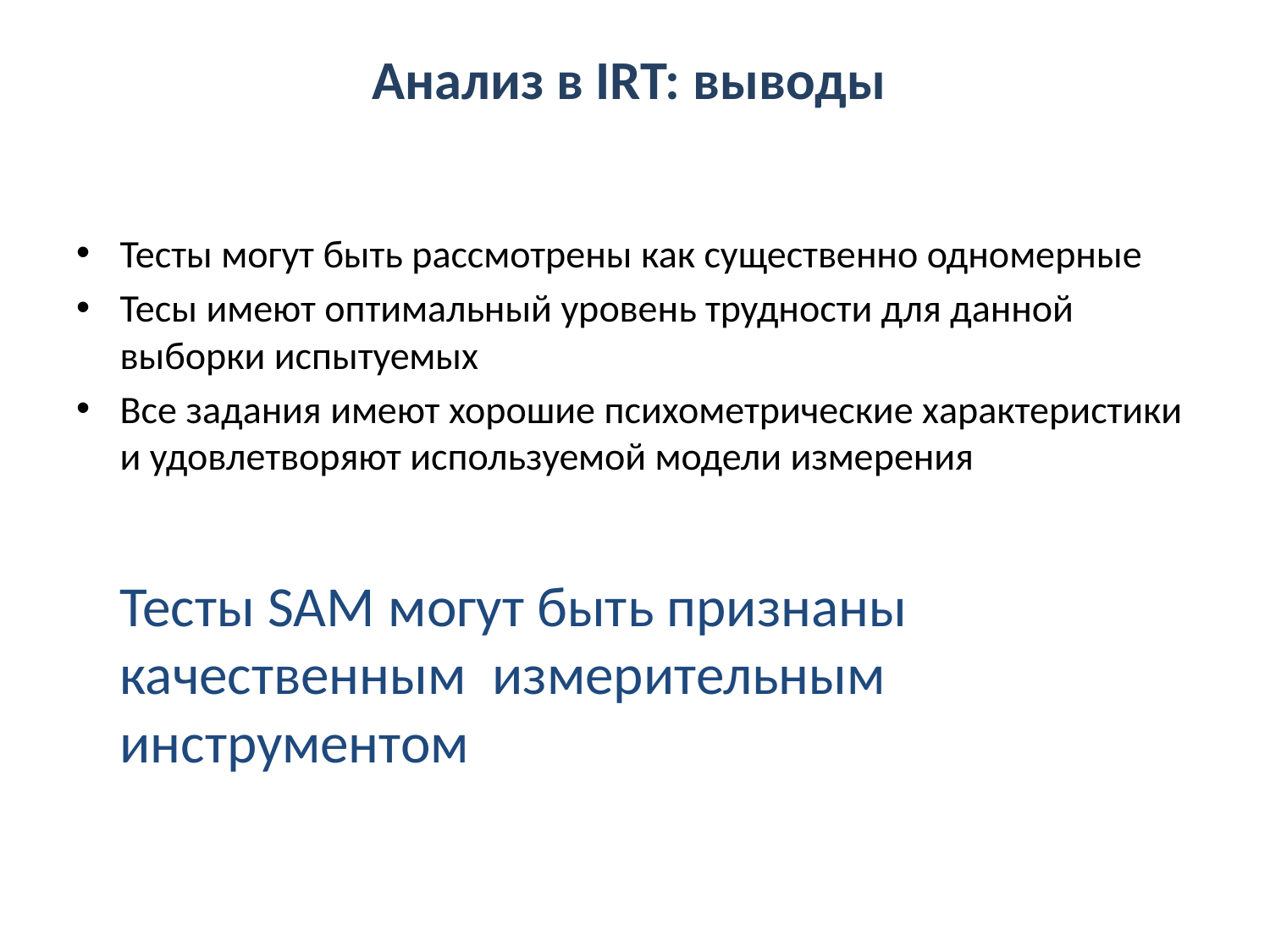

# Анализ в IRT: выводы
Тесты могут быть рассмотрены как существенно одномерные
Тесы имеют оптимальный уровень трудности для данной выборки испытуемых
Все задания имеют хорошие психометрические характеристики и удовлетворяют используемой модели измерения

	Тесты SAM могут быть признаны качественным  измерительным инструментом